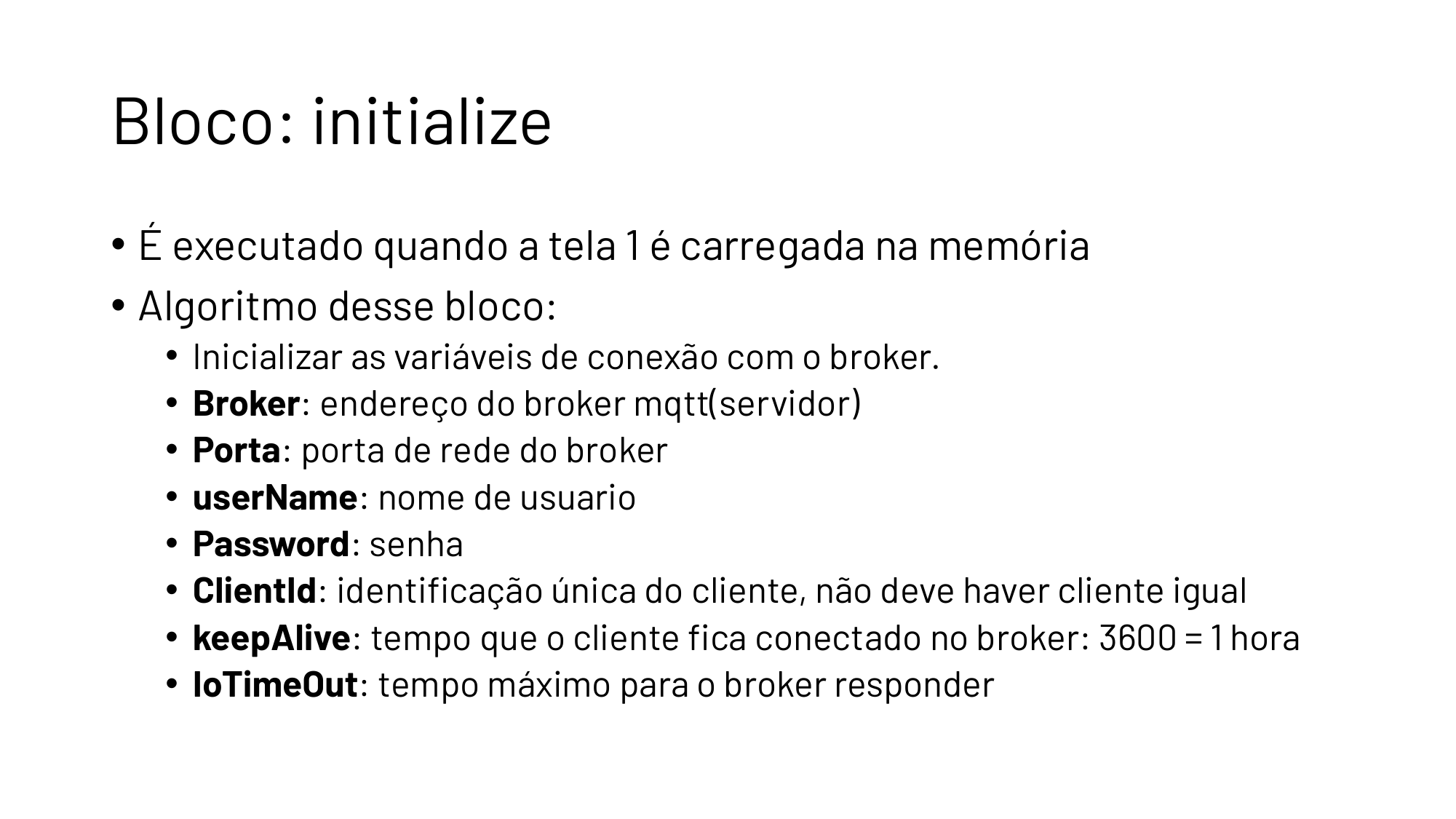

# Bloco: initialize
É executado quando a tela 1 é carregada na memória
Algoritmo desse bloco:
Inicializar as variáveis de conexão com o broker.
Broker: endereço do broker mqtt(servidor)
Porta: porta de rede do broker
userName: nome de usuario
Password: senha
ClientId: identificação única do cliente, não deve haver cliente igual
keepAlive: tempo que o cliente fica conectado no broker: 3600 = 1 hora
IoTimeOut: tempo máximo para o broker responder